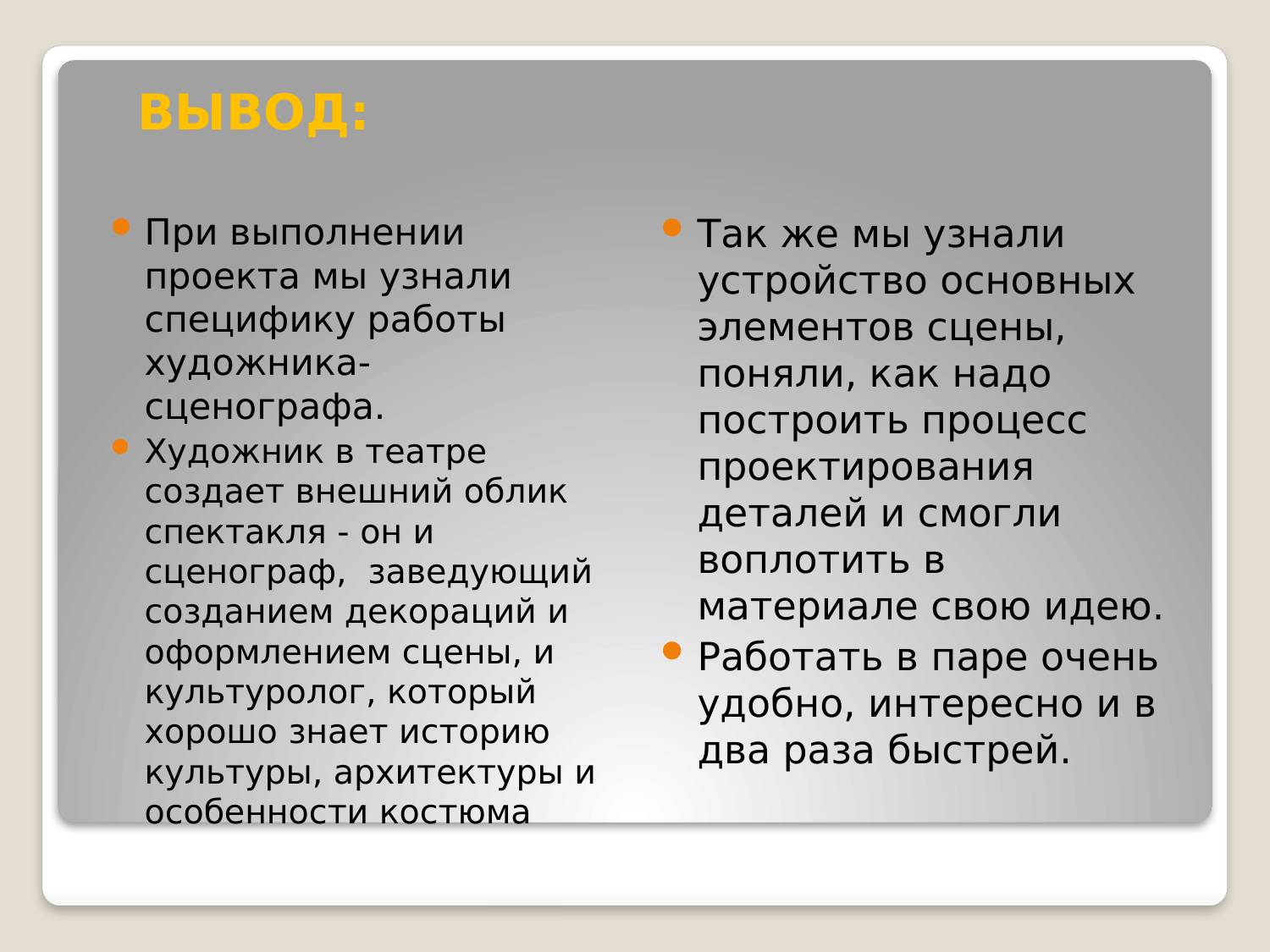

# ВЫВОД:
При выполнении проекта мы узнали специфику работы  художника-сценографа.
Художник в театре создает внешний облик спектакля - он и сценограф,  заведующий созданием декораций и оформлением сцены, и культуролог, который хорошо знает историю культуры, архитектуры и особенности костюма
Так же мы узнали устройство основных элементов сцены, поняли, как надо построить процесс проектирования деталей и смогли воплотить в материале свою идею.
Работать в паре очень удобно, интересно и в два раза быстрей.